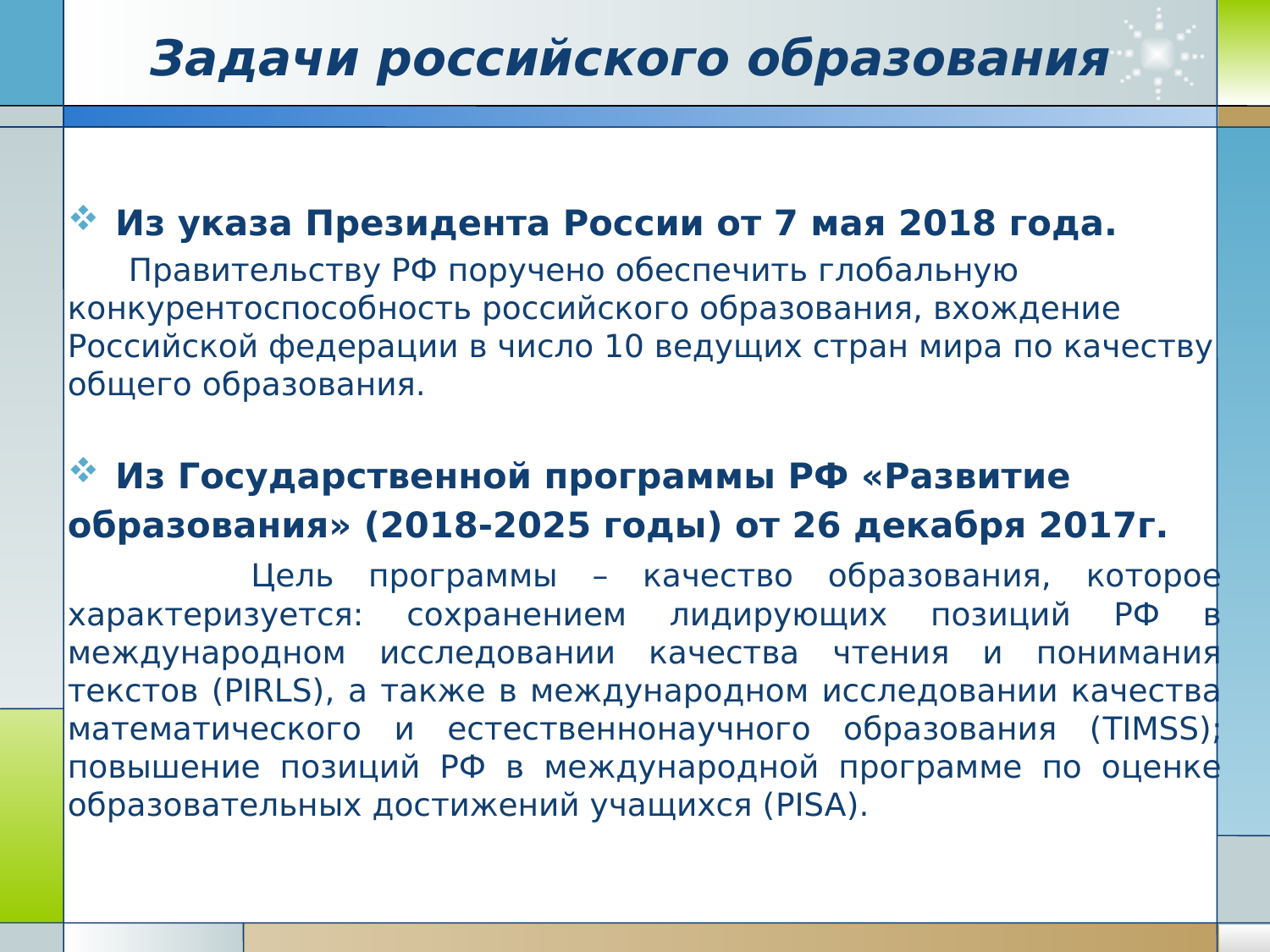

# Задачи российского образования

Из указа Президента России от 7 мая 2018 года.
      Правительству РФ поручено обеспечить глобальную конкурентоспособность российского образования, вхождение Российской федерации в число 10 ведущих стран мира по качеству общего образования.

Из Государственной программы РФ «Развитие
образования» (2018-2025 годы) от 26 декабря 2017г.
     Цель программы – качество образования, которое характеризуется: сохранением лидирующих позиций РФ в международном исследовании качества чтения и понимания текстов (PIRLS), а также в международном исследовании качества математического и естественнонаучного образования (TIMSS); повышение позиций РФ в международной программе по оценке образовательных достижений учащихся (PISA).